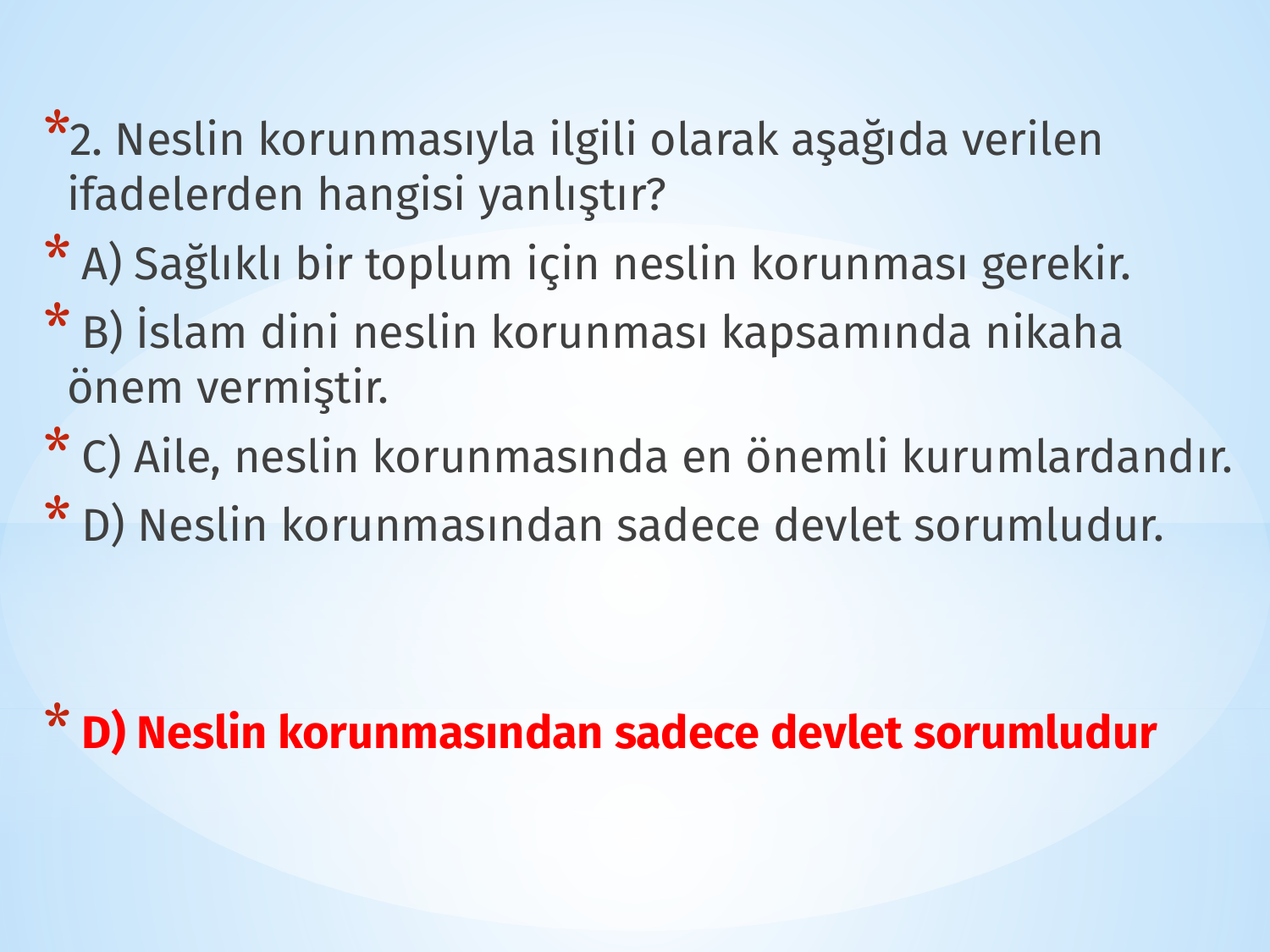

2. Neslin korunmasıyla ilgili olarak aşağıda verilen ifadelerden hangisi yanlıştır?
 A) Sağlıklı bir toplum için neslin korunması gerekir.
 B) İslam dini neslin korunması kapsamında nikaha önem vermiştir.
 C) Aile, neslin korunmasında en önemli kurumlardandır.
 D) Neslin korunmasından sadece devlet sorumludur.

 D) Neslin korunmasından sadece devlet sorumludur